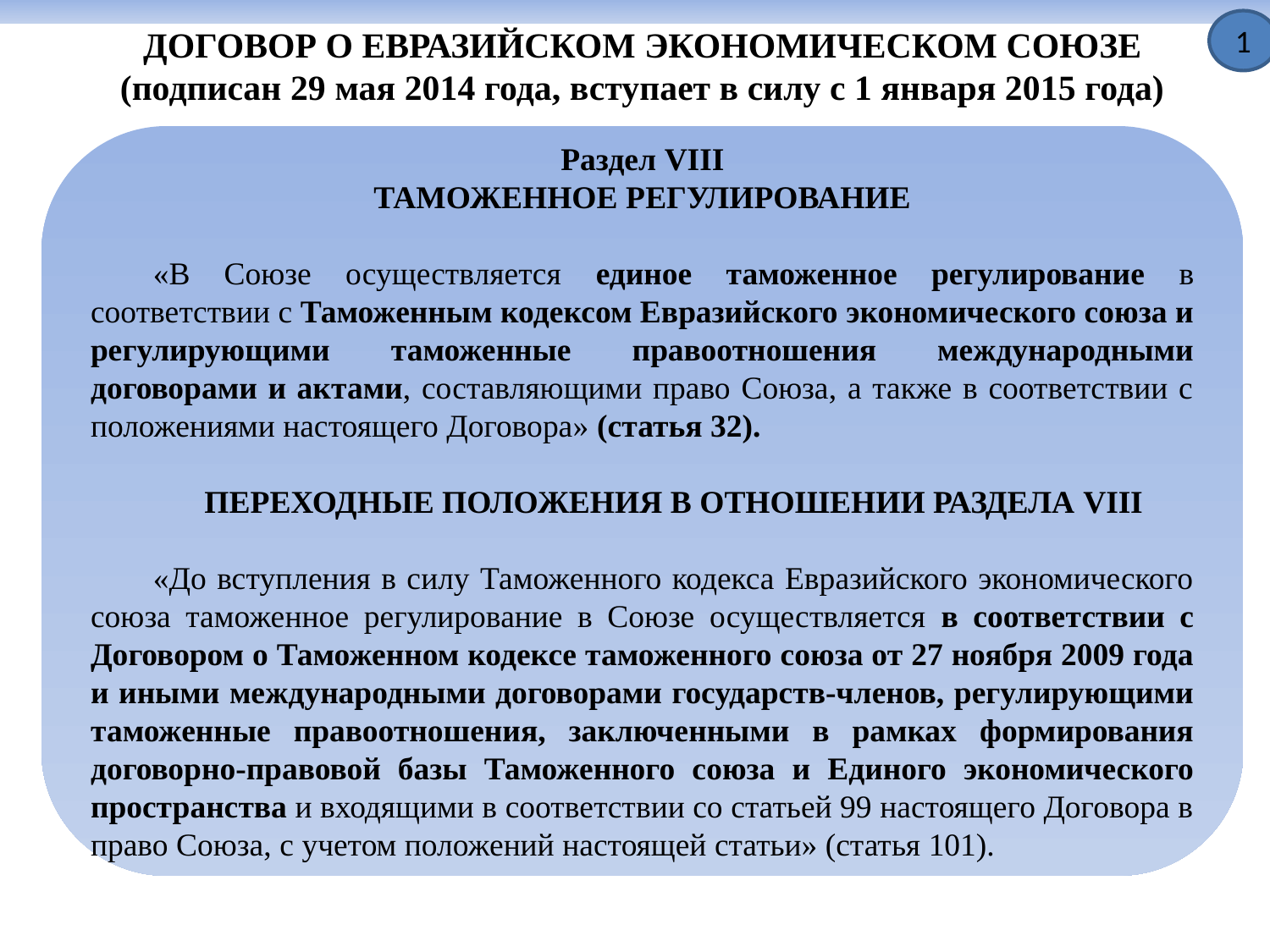

1
ДОГОВОР О ЕВРАЗИЙСКОМ ЭКОНОМИЧЕСКОМ СОЮЗЕ
(подписан 29 мая 2014 года, вступает в силу с 1 января 2015 года)

Раздел VIII
ТАМОЖЕННОЕ РЕГУЛИРОВАНИЕ

«В Союзе осуществляется единое таможенное регулирование в соответствии с Таможенным кодексом Евразийского экономического союза и регулирующими таможенные правоотношения международными договорами и актами, составляющими право Союза, а также в соответствии с положениями настоящего Договора» (статья 32).

ПЕРЕХОДНЫЕ ПОЛОЖЕНИЯ В ОТНОШЕНИИ РАЗДЕЛА VIII

«До вступления в силу Таможенного кодекса Евразийского экономического союза таможенное регулирование в Союзе осуществляется в соответствии с Договором о Таможенном кодексе таможенного союза от 27 ноября 2009 года и иными международными договорами государств-членов, регулирующими таможенные правоотношения, заключенными в рамках формирования договорно-правовой базы Таможенного союза и Единого экономического пространства и входящими в соответствии со статьей 99 настоящего Договора в право Союза, с учетом положений настоящей статьи» (статья 101).